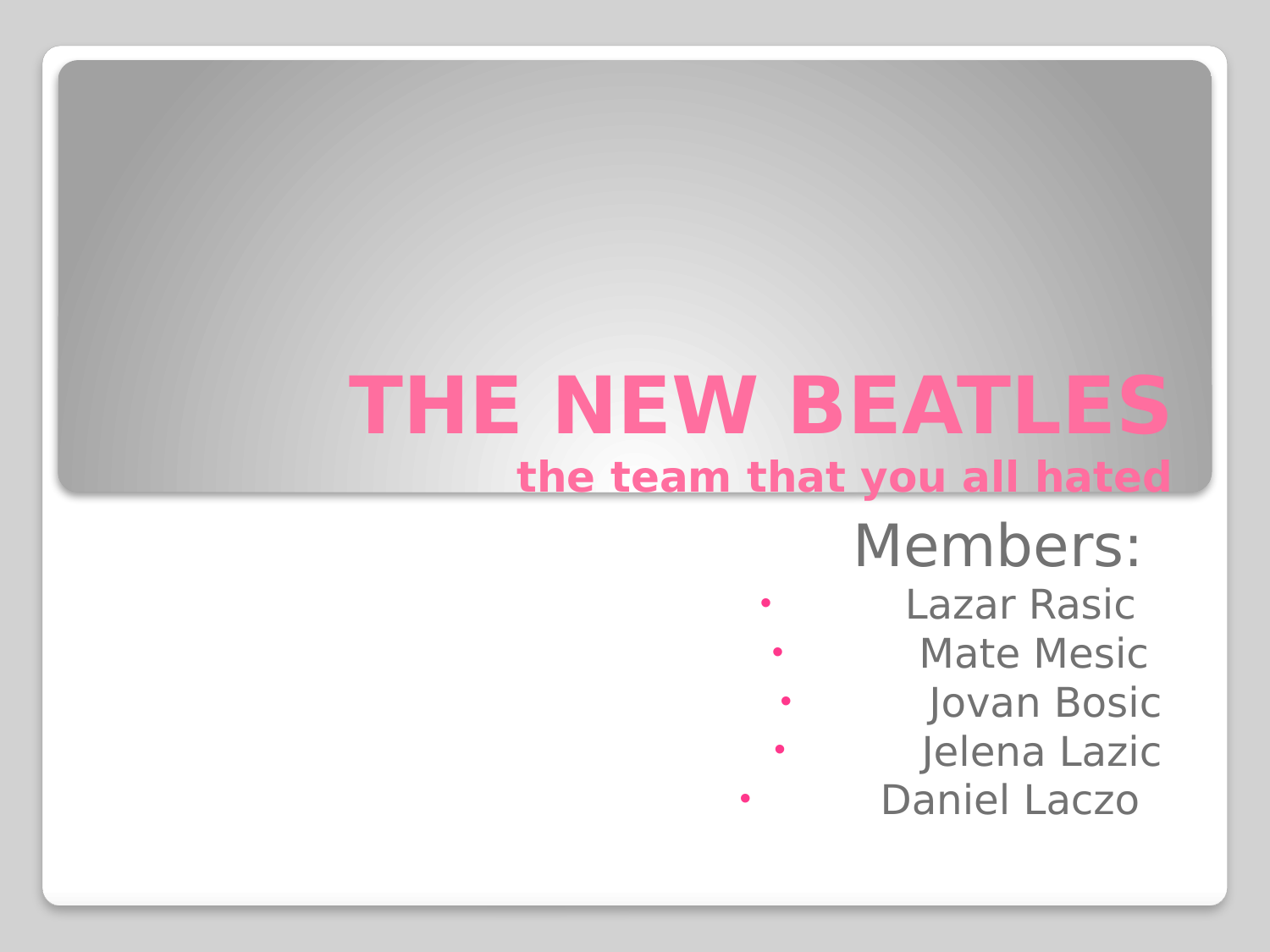

# THE NEW BEATLES the team that you all hated
Members:
Lazar Rasic
Mate Mesic
Jovan Bosic
Jelena Lazic
Daniel Laczo